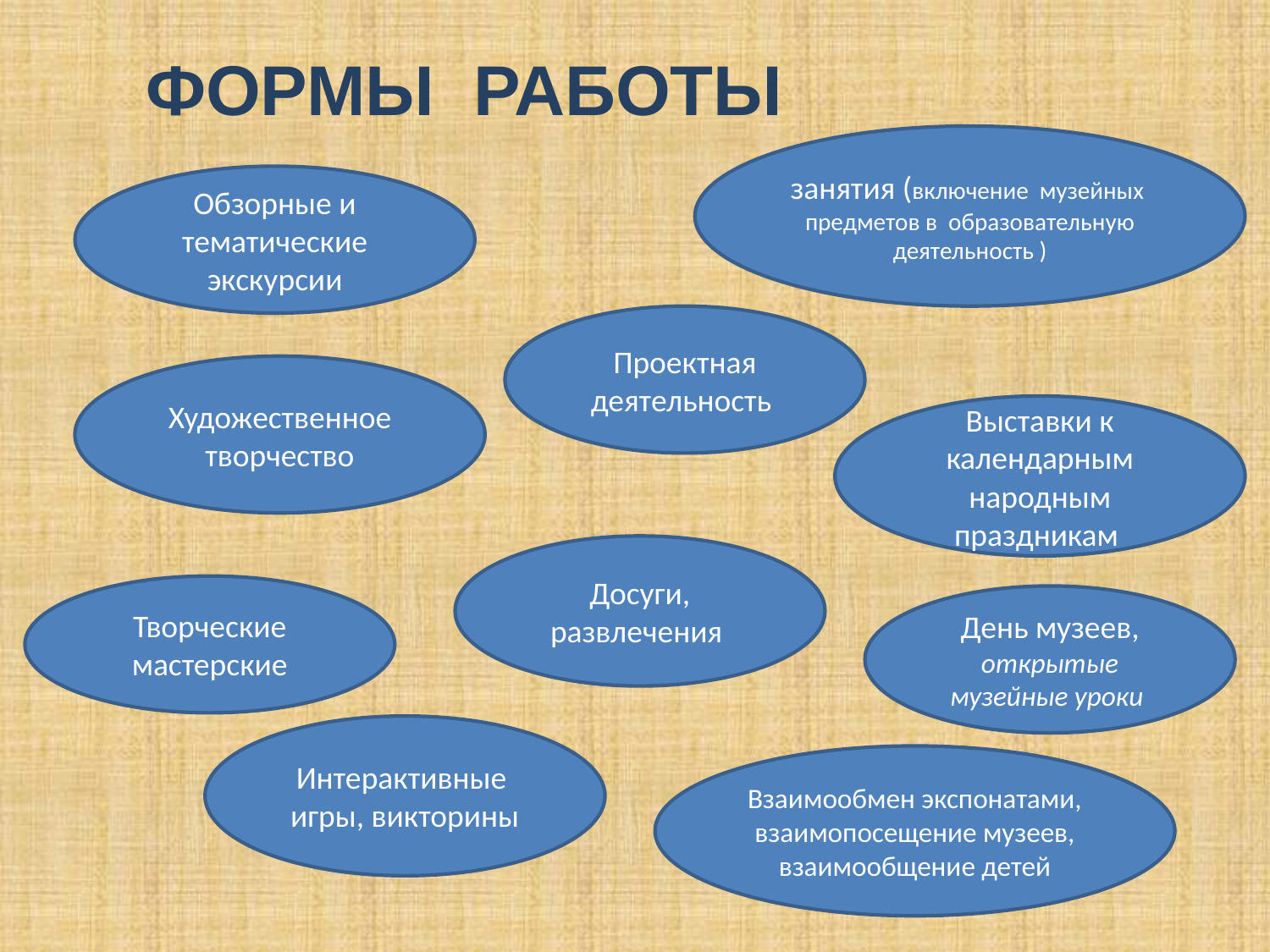

# ФОРМЫ  РАБОТЫ
занятия (включение  музейных  предметов в  образовательную деятельность )
Обзорные и тематические экскурсии
Проектная деятельность
Художественное творчество
Выставки к календарным народным праздникам
Досуги, развлечения
Творческие мастерские
День музеев, открытые музейные уроки
Интерактивные  игры, викторины
Взаимообмен экспонатами, взаимопосещение музеев, взаимообщение детей